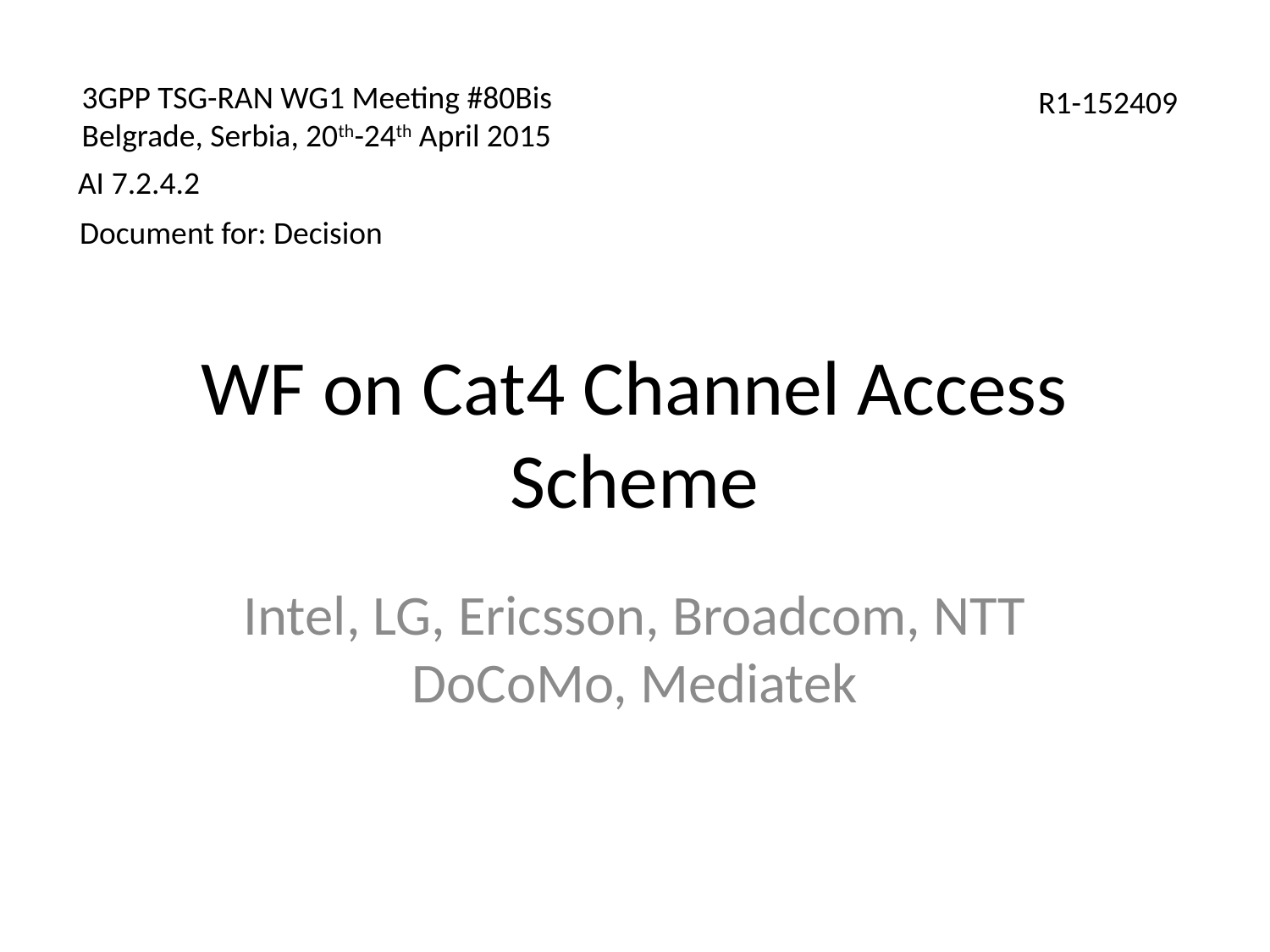

3GPP TSG-RAN WG1 Meeting #80Bis
Belgrade, Serbia, 20th-24th April 2015
R1-152409
AI 7.2.4.2
Document for: Decision
# WF on Cat4 Channel Access Scheme
Intel, LG, Ericsson, Broadcom, NTT DoCoMo, Mediatek